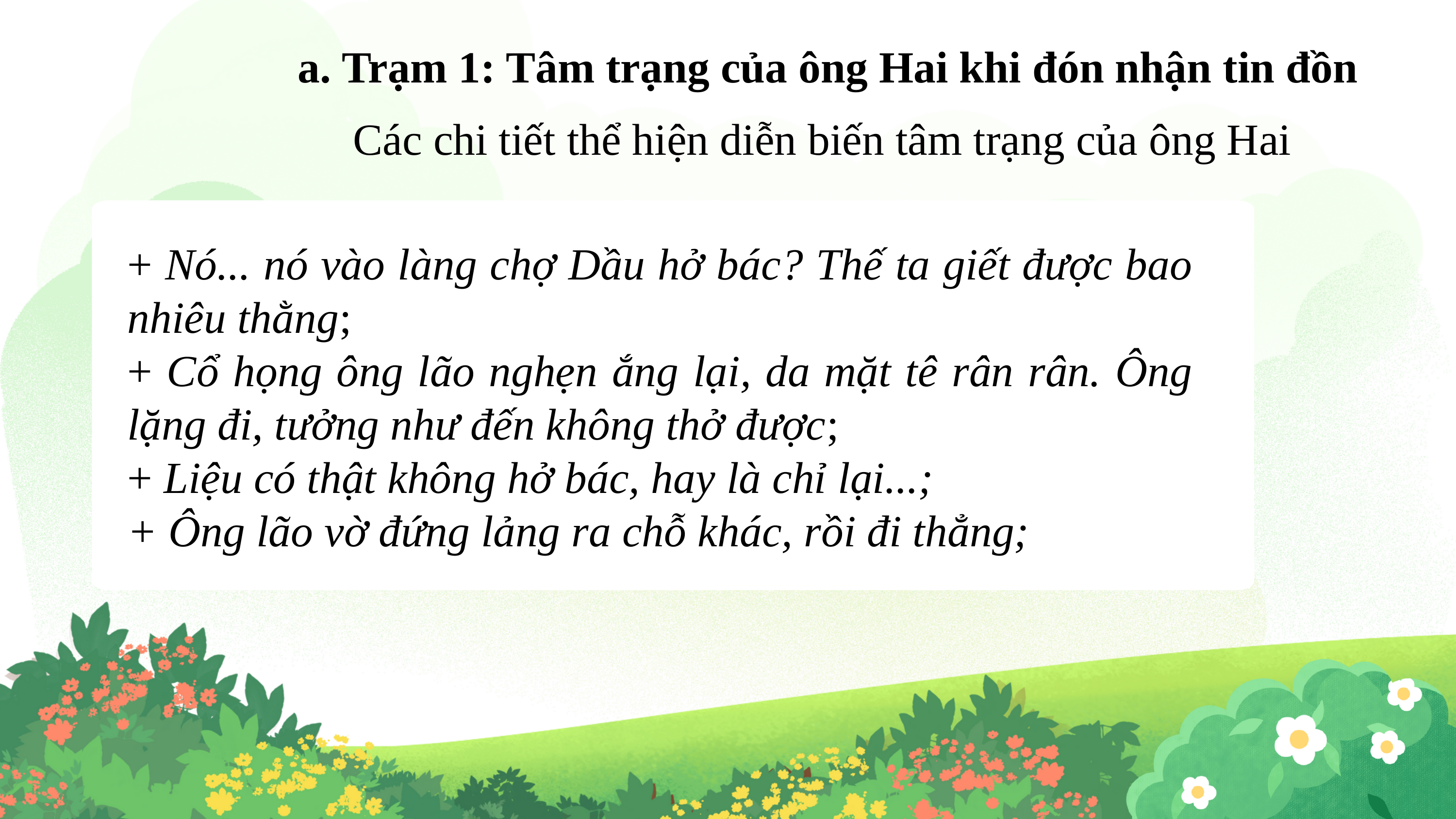

a. Trạm 1: Tâm trạng của ông Hai khi đón nhận tin đồn
Các chi tiết thể hiện diễn biến tâm trạng của ông Hai

+ Nó... nó vào làng chợ Dầu hở bác? Thế ta giết được bao nhiêu thằng;
+ Cổ họng ông lão nghẹn ắng lại, da mặt tê rân rân. Ông lặng đi, tưởng như đến không thở được;
+ Liệu có thật không hở bác, hay là chỉ lại...;
+ Ông lão vờ đứng lảng ra chỗ khác, rồi đi thẳng;